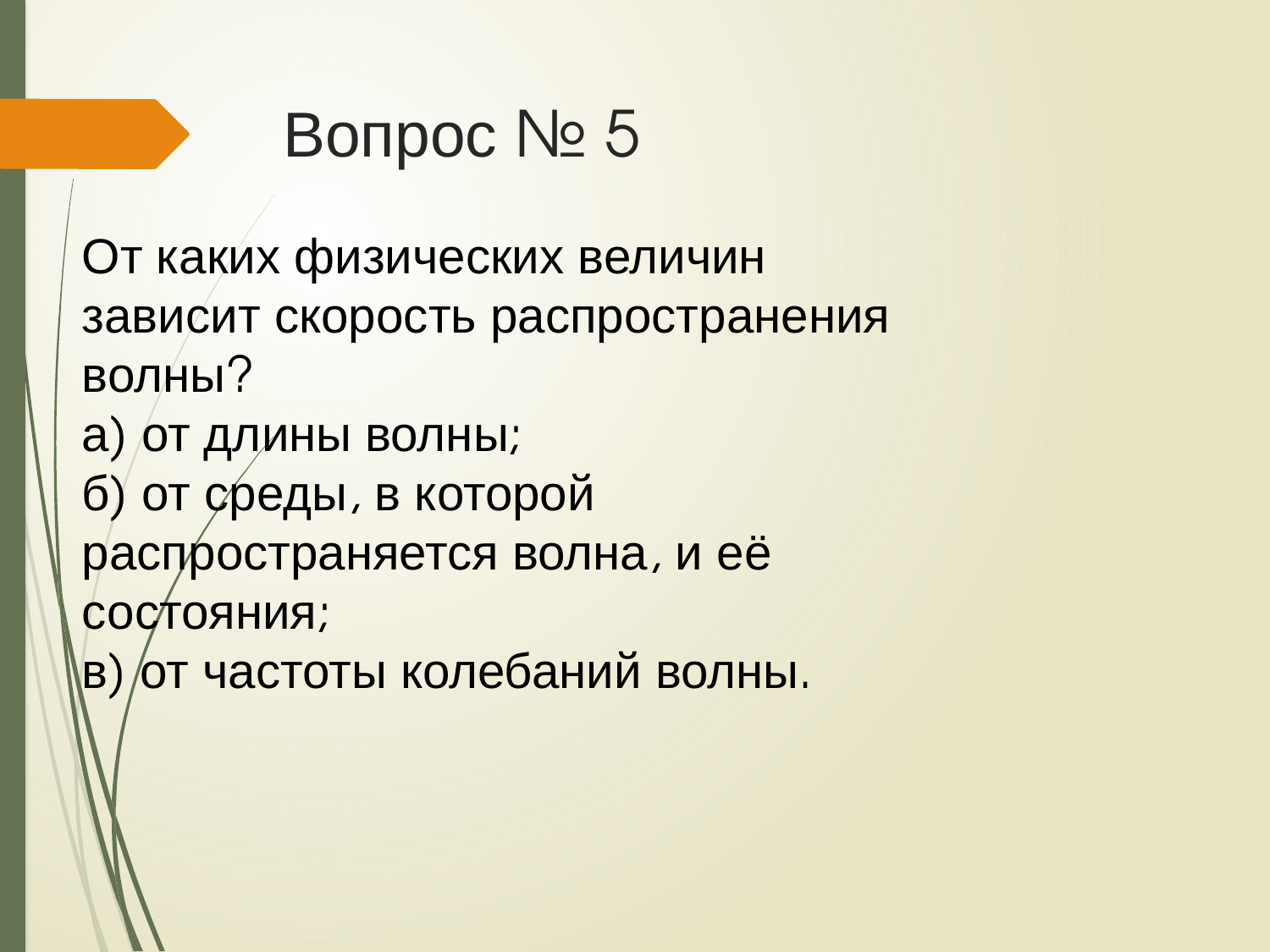

# Вопрос № 5
От каких физических величин зависит скорость распространения волны?
а) от длины волны;
б) от среды, в которой распространяется волна, и её состояния;
в) от частоты колебаний волны.